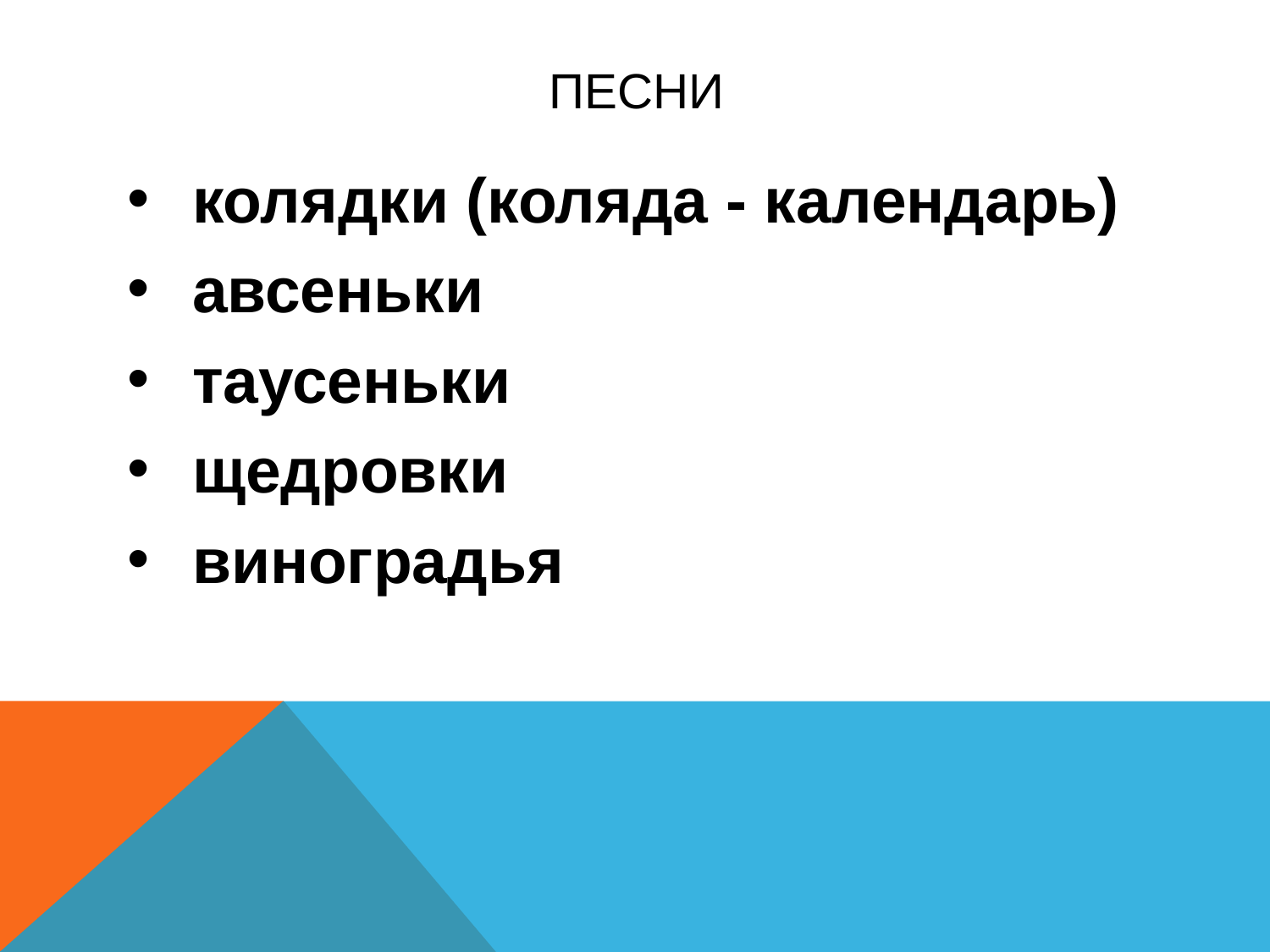

# песни
 колядки (коляда - календарь)
 авсеньки
 таусеньки
 щедровки
 виноградья